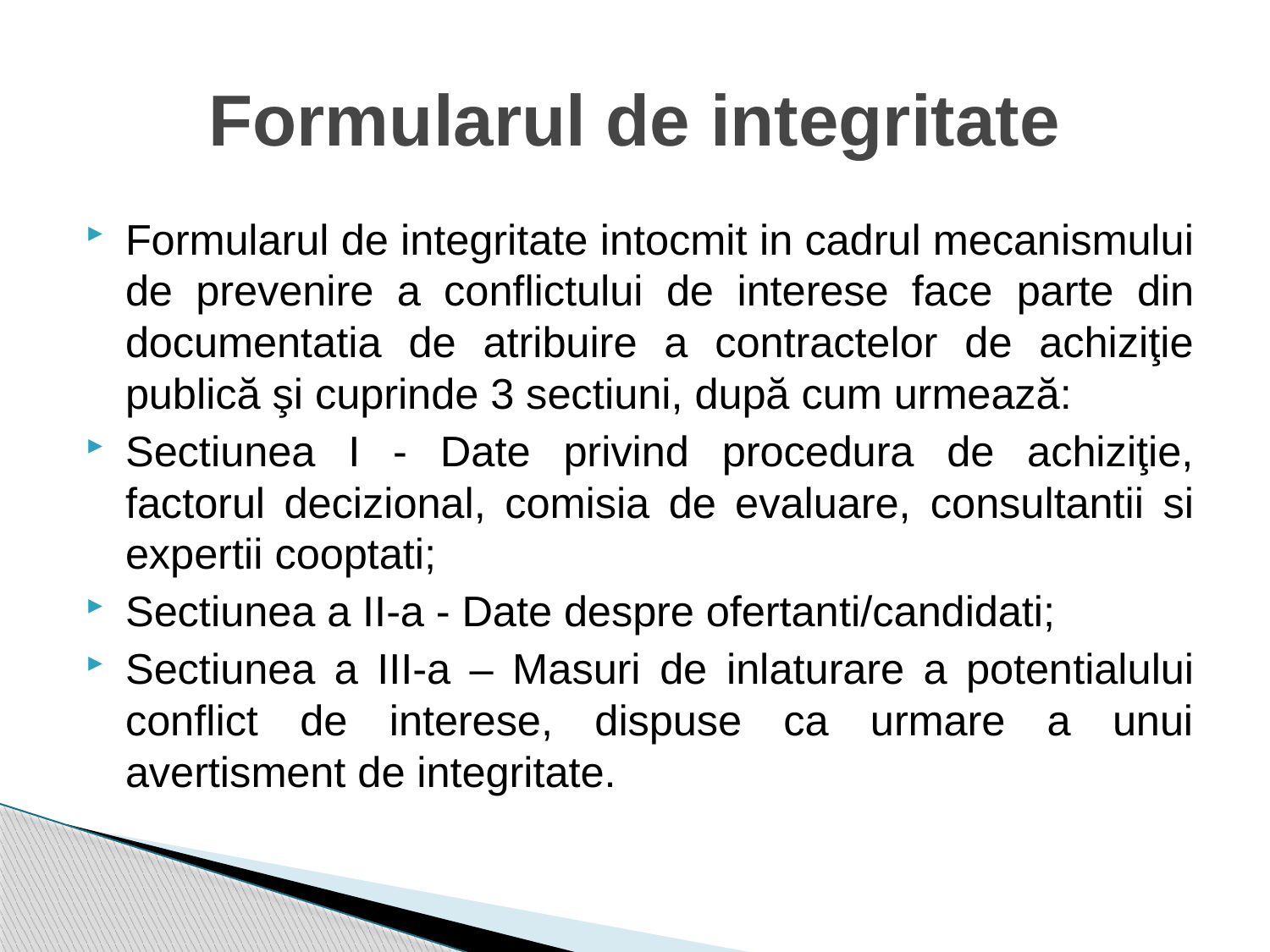

# Formularul de integritate
Formularul de integritate intocmit in cadrul mecanismului de prevenire a conflictului de interese face parte din documentatia de atribuire a contractelor de achiziţie publică şi cuprinde 3 sectiuni, după cum urmează:
Sectiunea I - Date privind procedura de achiziţie, factorul decizional, comisia de evaluare, consultantii si expertii cooptati;
Sectiunea a II-a - Date despre ofertanti/candidati;
Sectiunea a III-a – Masuri de inlaturare a potentialului conflict de interese, dispuse ca urmare a unui avertisment de integritate.